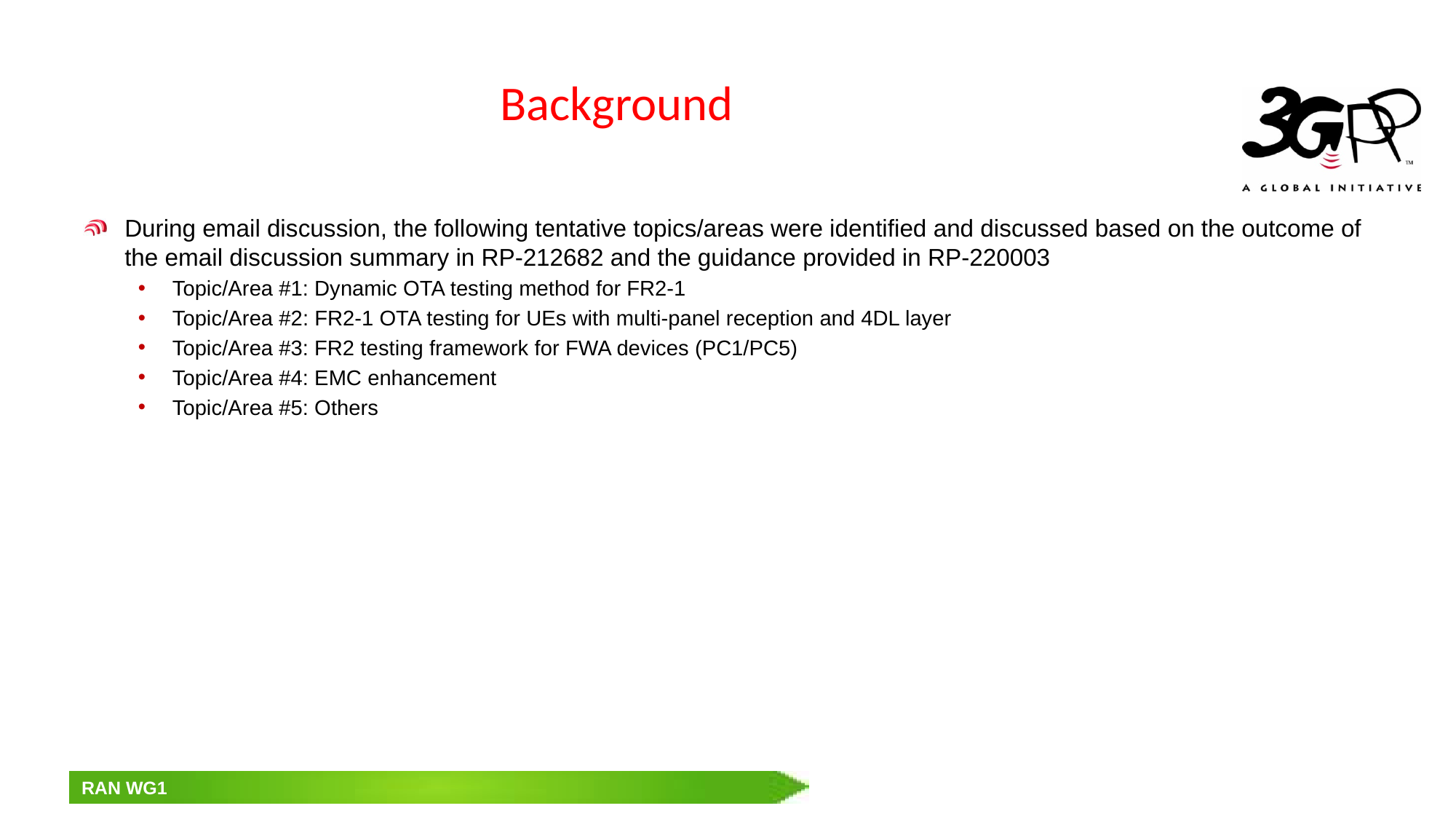

# Background
During email discussion, the following tentative topics/areas were identified and discussed based on the outcome of the email discussion summary in RP-212682 and the guidance provided in RP-220003
Topic/Area #1: Dynamic OTA testing method for FR2-1
Topic/Area #2: FR2-1 OTA testing for UEs with multi-panel reception and 4DL layer
Topic/Area #3: FR2 testing framework for FWA devices (PC1/PC5)
Topic/Area #4: EMC enhancement
Topic/Area #5: Others